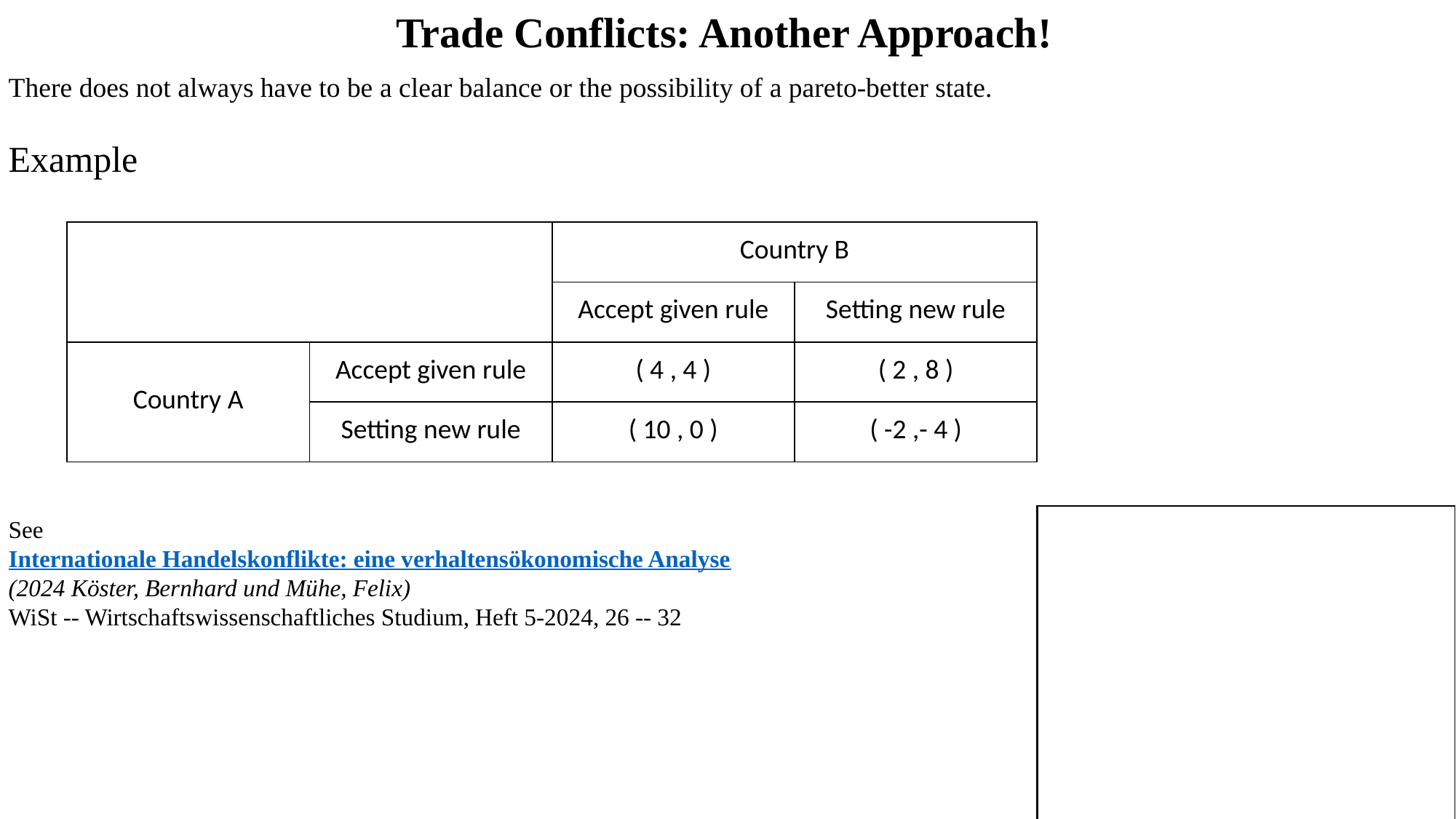

Trade Conflicts: Another Approach!
There does not always have to be a clear balance or the possibility of a pareto-better state.

Example

See
Internationale Handelskonflikte: eine verhaltensökonomische Analyse
(2024 Köster, Bernhard und Mühe, Felix)
WiSt -- Wirtschaftswissenschaftliches Studium, Heft 5-2024, 26 -- 32
|  |  | Country B |  |
| --- | --- | --- | --- |
|  |  | Accept given rule | Setting new rule |
| Country A | Accept given rule | ( 4 , 4 ) | ( 2 , 8 ) |
|  | Setting new rule | ( 10 , 0 ) | ( -2 ,- 4 ) |